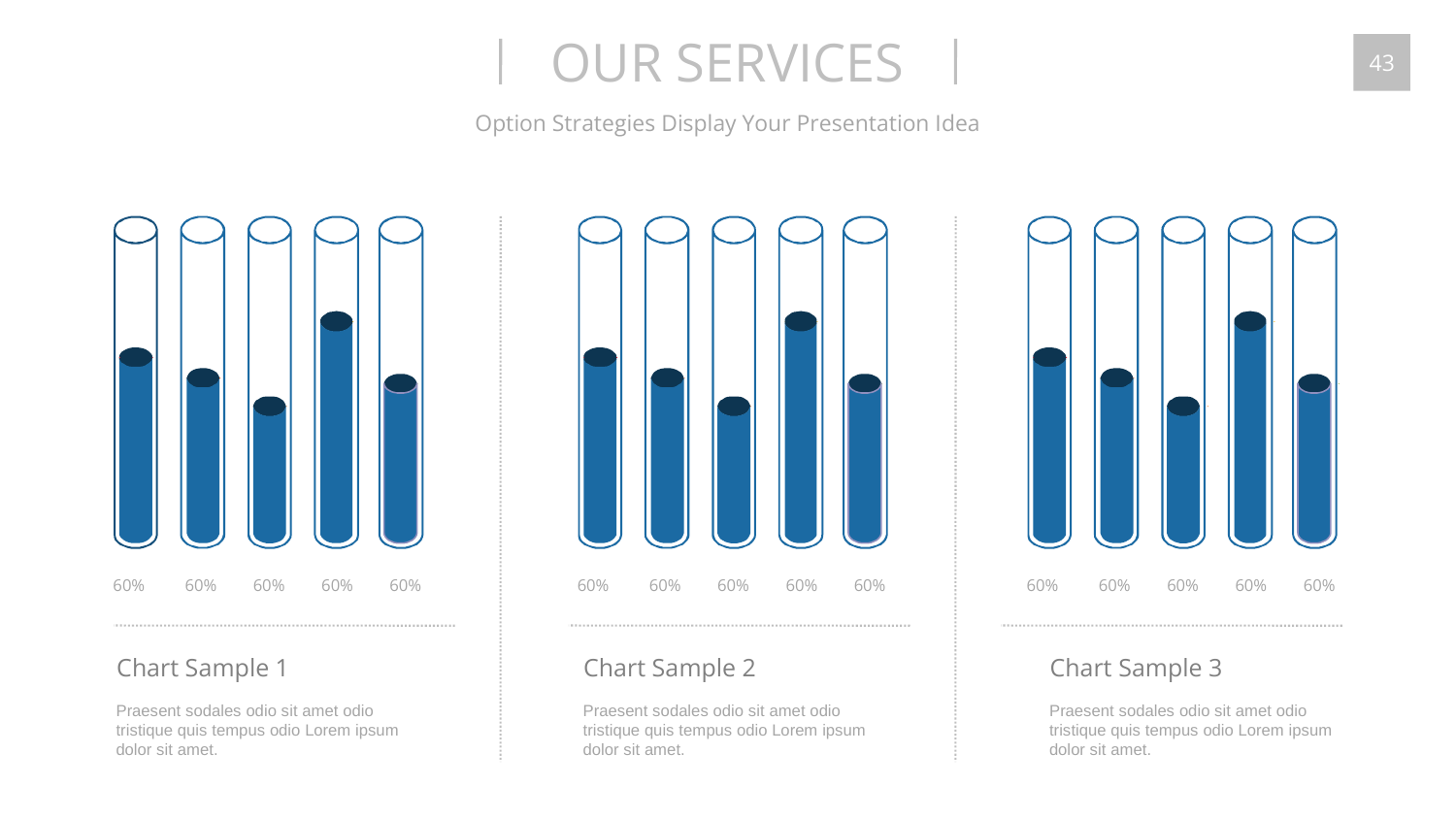

OUR SERVICES
43
Option Strategies Display Your Presentation Idea

60%

60%

60%

60%

60%

60%

60%

60%

60%

60%

60%

60%

60%

60%

60%

Chart Sample 1
Praesent sodales odio sit amet odio tristique quis tempus odio Lorem ipsum dolor sit amet.
Chart Sample 2
Praesent sodales odio sit amet odio tristique quis tempus odio Lorem ipsum dolor sit amet.
Chart Sample 3
Praesent sodales odio sit amet odio tristique quis tempus odio Lorem ipsum dolor sit amet.